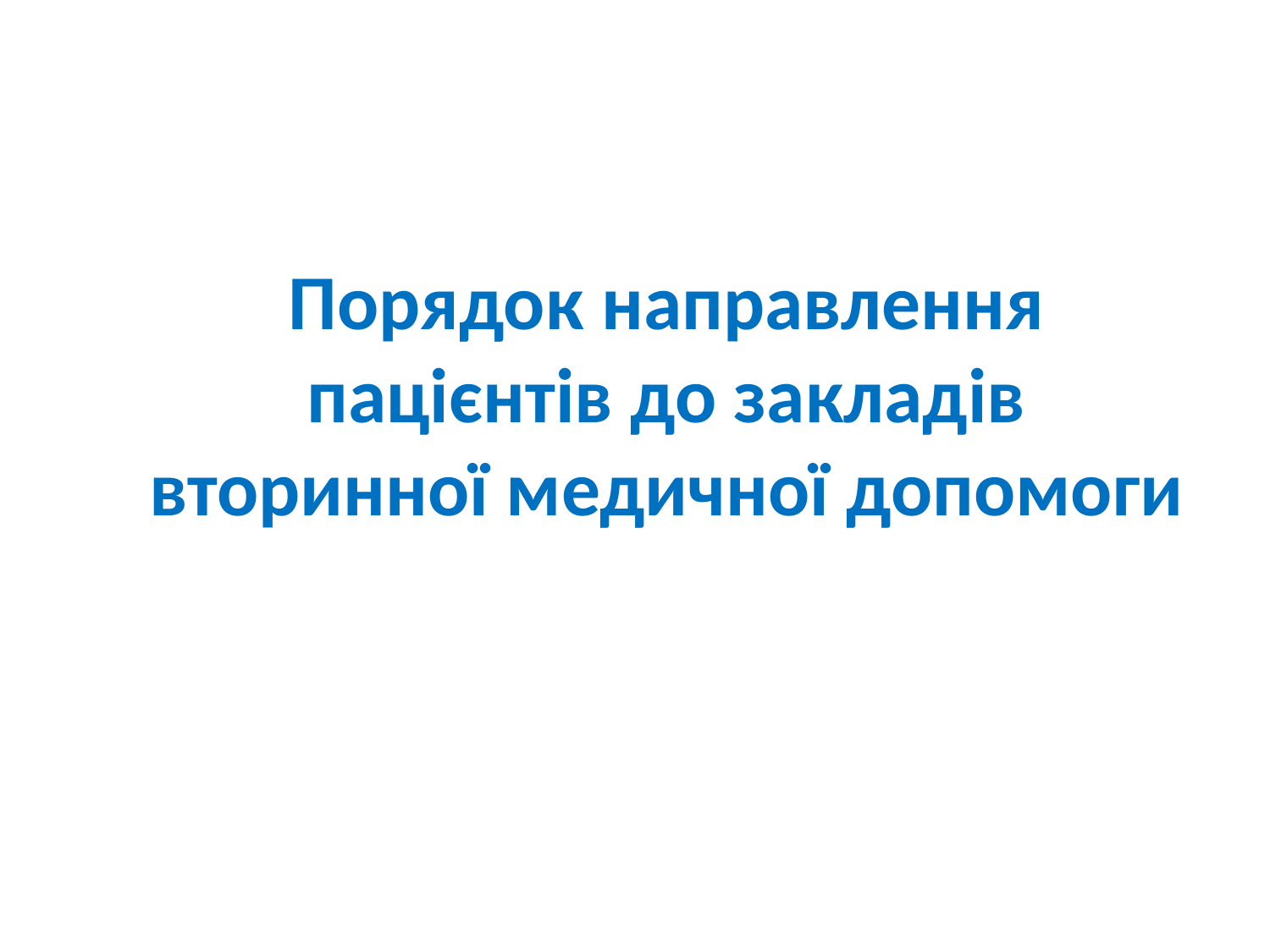

Порядок направлення пацієнтів до закладів вторинної медичної допомоги